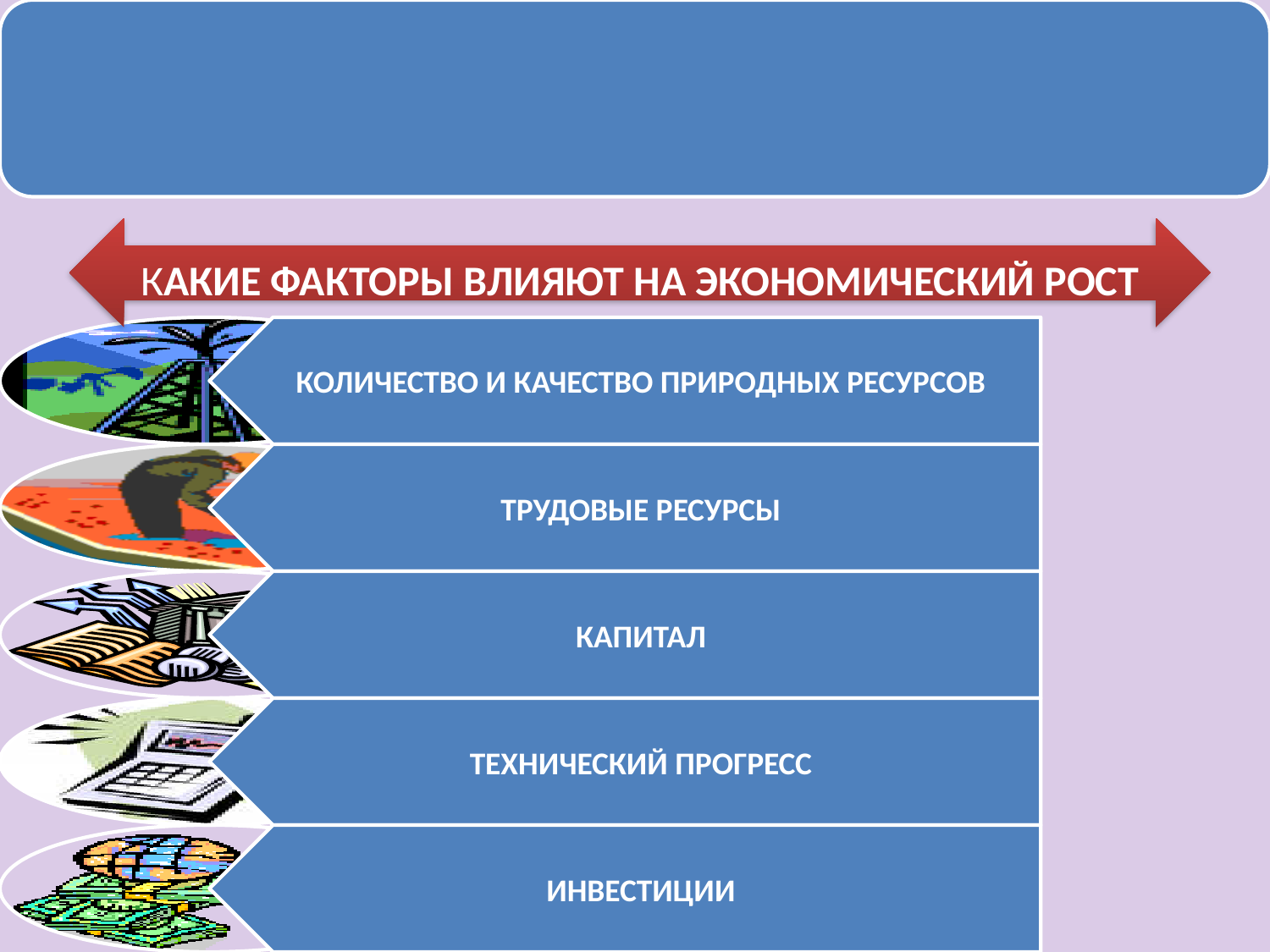

КАКИЕ ФАКТОРЫ ВЛИЯЮТ НА ЭКОНОМИЧЕСКИЙ РОСТ

КОЛИЧЕСТВО И КАЧЕСТВО ПРИРОДНЫХ РЕСУРСОВ
ТРУДОВЫЕ РЕСУРСЫ
КАПИТАЛ
ТЕХНИЧЕСКИЙ ПРОГРЕСС
ИНВЕСТИЦИИ